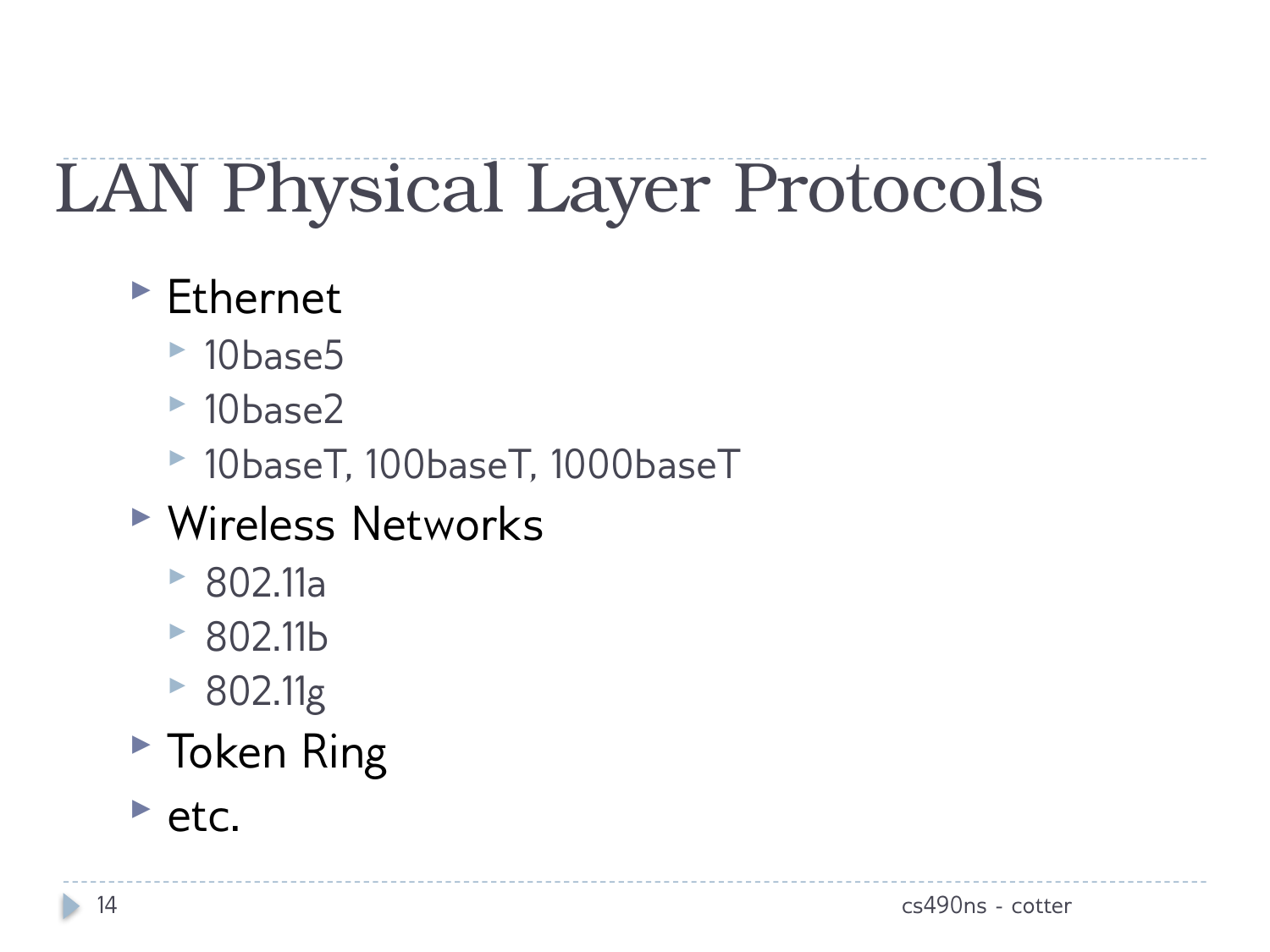

# LAN Physical Layer Protocols
Ethernet
10base5
10base2
10baseT, 100baseT, 1000baseT
Wireless Networks
802.11a
802.11b
802.11g
Token Ring
etc.
14
cs490ns - cotter